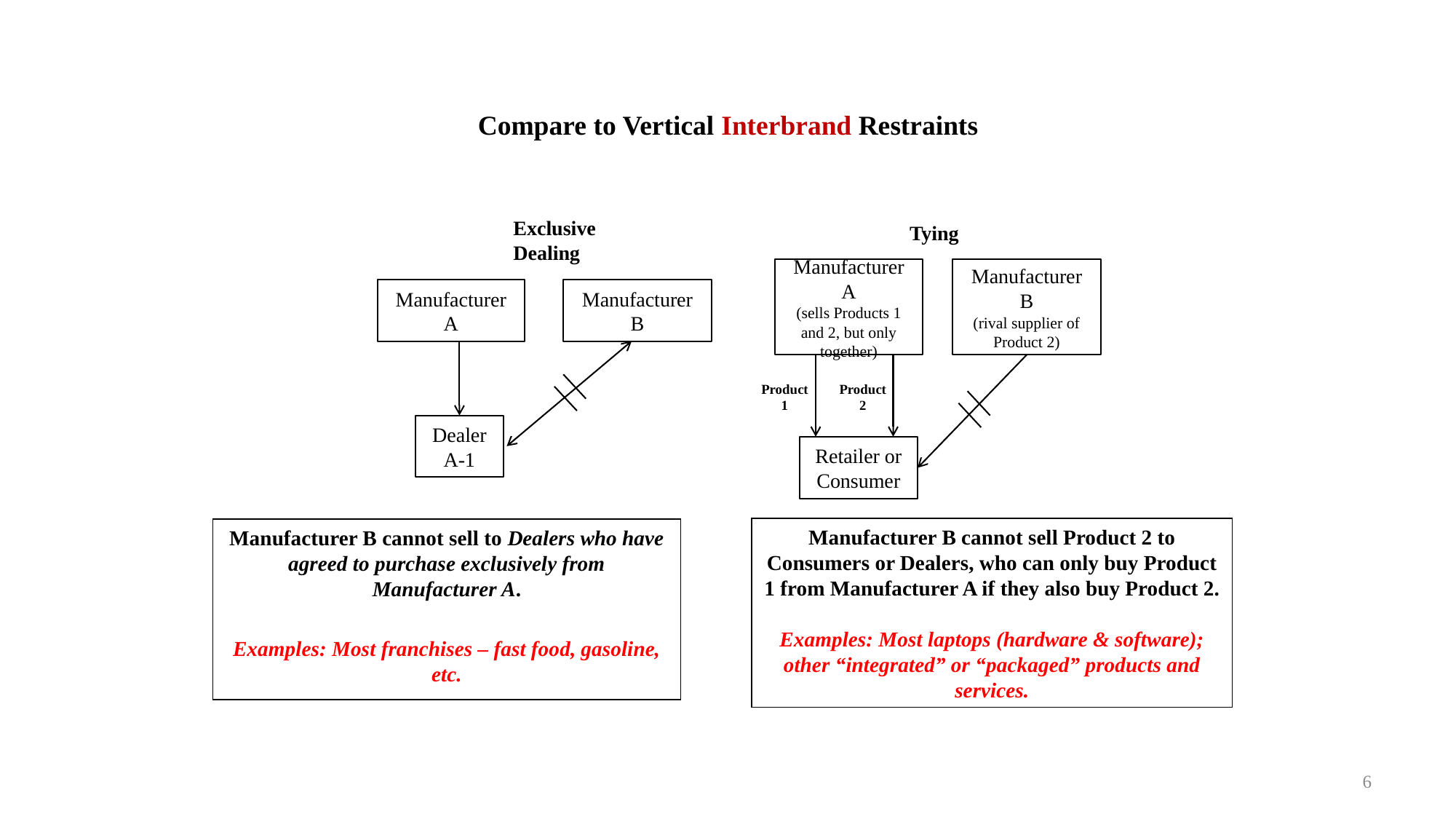

Compare to Vertical Interbrand Restraints
Exclusive Dealing
Tying
Manufacturer A
(sells Products 1 and 2, but only together)
Manufacturer B
(rival supplier of Product 2)
Manufacturer
A
Manufacturer
B
Product 1
Product 2
Dealer
A-1
Retailer or Consumer
Manufacturer B cannot sell Product 2 to Consumers or Dealers, who can only buy Product 1 from Manufacturer A if they also buy Product 2.

Examples: Most laptops (hardware & software); other “integrated” or “packaged” products and services.
Manufacturer B cannot sell to Dealers who have agreed to purchase exclusively from Manufacturer A.

Examples: Most franchises – fast food, gasoline, etc.
6